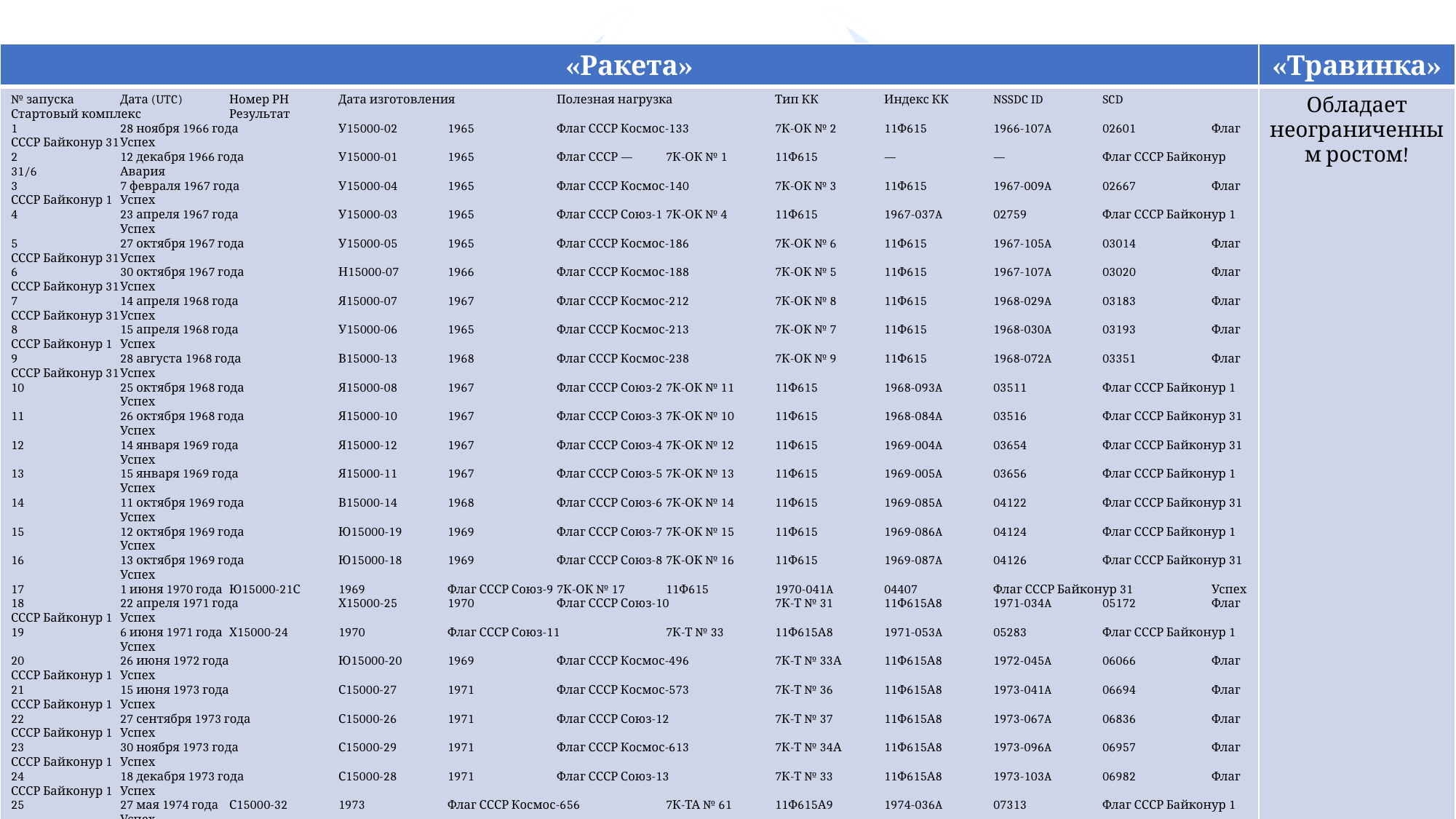

# Долговечность
| «Ракета» | «Травинка» |
| --- | --- |
| № запуска Дата (UTC) Номер РН Дата изготовления Полезная нагрузка Тип КК Индекс КК NSSDC ID SCD Стартовый комплекс Результат 1 28 ноября 1966 года У15000-02 1965 Флаг СССР Космос-133 7К-ОК № 2 11Ф615 1966-107A 02601 Флаг СССР Байконур 31 Успех 2 12 декабря 1966 года У15000-01 1965 Флаг СССР — 7К-ОК № 1 11Ф615 — — Флаг СССР Байконур 31/6 Авария 3 7 февраля 1967 года У15000-04 1965 Флаг СССР Космос-140 7К-ОК № 3 11Ф615 1967-009A 02667 Флаг СССР Байконур 1 Успех 4 23 апреля 1967 года У15000-03 1965 Флаг СССР Союз-1 7К-ОК № 4 11Ф615 1967-037A 02759 Флаг СССР Байконур 1 Успех 5 27 октября 1967 года У15000-05 1965 Флаг СССР Космос-186 7К-ОК № 6 11Ф615 1967-105A 03014 Флаг СССР Байконур 31 Успех 6 30 октября 1967 года Н15000-07 1966 Флаг СССР Космос-188 7К-ОК № 5 11Ф615 1967-107A 03020 Флаг СССР Байконур 31 Успех 7 14 апреля 1968 года Я15000-07 1967 Флаг СССР Космос-212 7К-ОК № 8 11Ф615 1968-029A 03183 Флаг СССР Байконур 31 Успех 8 15 апреля 1968 года У15000-06 1965 Флаг СССР Космос-213 7К-ОК № 7 11Ф615 1968-030A 03193 Флаг СССР Байконур 1 Успех 9 28 августа 1968 года В15000-13 1968 Флаг СССР Космос-238 7К-ОК № 9 11Ф615 1968-072A 03351 Флаг СССР Байконур 31 Успех 10 25 октября 1968 года Я15000-08 1967 Флаг СССР Союз-2 7К-ОК № 11 11Ф615 1968-093A 03511 Флаг СССР Байконур 1 Успех 11 26 октября 1968 года Я15000-10 1967 Флаг СССР Союз-3 7К-ОК № 10 11Ф615 1968-084A 03516 Флаг СССР Байконур 31 Успех 12 14 января 1969 года Я15000-12 1967 Флаг СССР Союз-4 7К-ОК № 12 11Ф615 1969-004A 03654 Флаг СССР Байконур 31 Успех 13 15 января 1969 года Я15000-11 1967 Флаг СССР Союз-5 7К-ОК № 13 11Ф615 1969-005A 03656 Флаг СССР Байконур 1 Успех 14 11 октября 1969 года В15000-14 1968 Флаг СССР Союз-6 7К-ОК № 14 11Ф615 1969-085A 04122 Флаг СССР Байконур 31 Успех 15 12 октября 1969 года Ю15000-19 1969 Флаг СССР Союз-7 7К-ОК № 15 11Ф615 1969-086A 04124 Флаг СССР Байконур 1 Успех 16 13 октября 1969 года Ю15000-18 1969 Флаг СССР Союз-8 7К-ОК № 16 11Ф615 1969-087A 04126 Флаг СССР Байконур 31 Успех 17 1 июня 1970 года Ю15000-21С 1969 Флаг СССР Союз-9 7К-ОК № 17 11Ф615 1970-041A 04407 Флаг СССР Байконур 31 Успех 18 22 апреля 1971 года Х15000-25 1970 Флаг СССР Союз-10 7К-Т № 31 11Ф615А8 1971-034A 05172 Флаг СССР Байконур 1 Успех 19 6 июня 1971 года Х15000-24 1970 Флаг СССР Союз-11 7К-Т № 33 11Ф615А8 1971-053A 05283 Флаг СССР Байконур 1 Успех 20 26 июня 1972 года Ю15000-20 1969 Флаг СССР Космос-496 7К-Т № 33А 11Ф615А8 1972-045A 06066 Флаг СССР Байконур 1 Успех 21 15 июня 1973 года С15000-27 1971 Флаг СССР Космос-573 7К-Т № 36 11Ф615А8 1973-041A 06694 Флаг СССР Байконур 1 Успех 22 27 сентября 1973 года С15000-26 1971 Флаг СССР Союз-12 7К-Т № 37 11Ф615А8 1973-067A 06836 Флаг СССР Байконур 1 Успех 23 30 ноября 1973 года С15000-29 1971 Флаг СССР Космос-613 7К-Т № 34А 11Ф615А8 1973-096A 06957 Флаг СССР Байконур 1 Успех 24 18 декабря 1973 года С15000-28 1971 Флаг СССР Союз-13 7К-Т № 33 11Ф615А8 1973-103A 06982 Флаг СССР Байконур 1 Успех 25 27 мая 1974 года С15000-32 1973 Флаг СССР Космос-656 7К-ТА № 61 11Ф615А9 1974-036A 07313 Флаг СССР Байконур 1 Успех 26 3 июля 1974 года С15000-31 1971 Флаг СССР Союз-14 7К-ТА № 62 11Ф615А9 1974-051A 07361 Флаг СССР Байконур 1 Успех 27 26 августа 1974 года С15000-30 1971 Флаг СССР Союз-15 7К-ТА № 63 11Ф615А9 1974-067A 07421 Флаг СССР Байконур 1 Успех 28 10 января 1975 года Х15000-22 1970 Флаг СССР Союз-17 7К-Т № 38 11Ф615А8 1975-001A 07604 Флаг СССР Байконур 1 Успех 29 5 апреля 1975 года Х15000-23 1970 Флаг СССР Союз-18А 7К-Т № 39 11Ф615А8 — — Флаг СССР Байконур 1 Частично 30 24 мая 1975 года Ф15000-33 1975 Флаг СССР Союз-18 7К-Т № 40 11Ф615А8 1975-044A 07818 Флаг СССР Байконур 1 Успех 31 6 июля 1975 года Ф15000-34 1975 Флаг СССР Союз-21 7К-Т № 41 11Ф615А8 1975-064A 08934 Флаг СССР Байконур 1 Успех 32 14 октября 1976 года Э15000-35 1976 Флаг СССР Союз-23 7К-ТА № 65 11Ф615А9 1976-100A 0947и и | Обладает неограниченным ростом! |
8